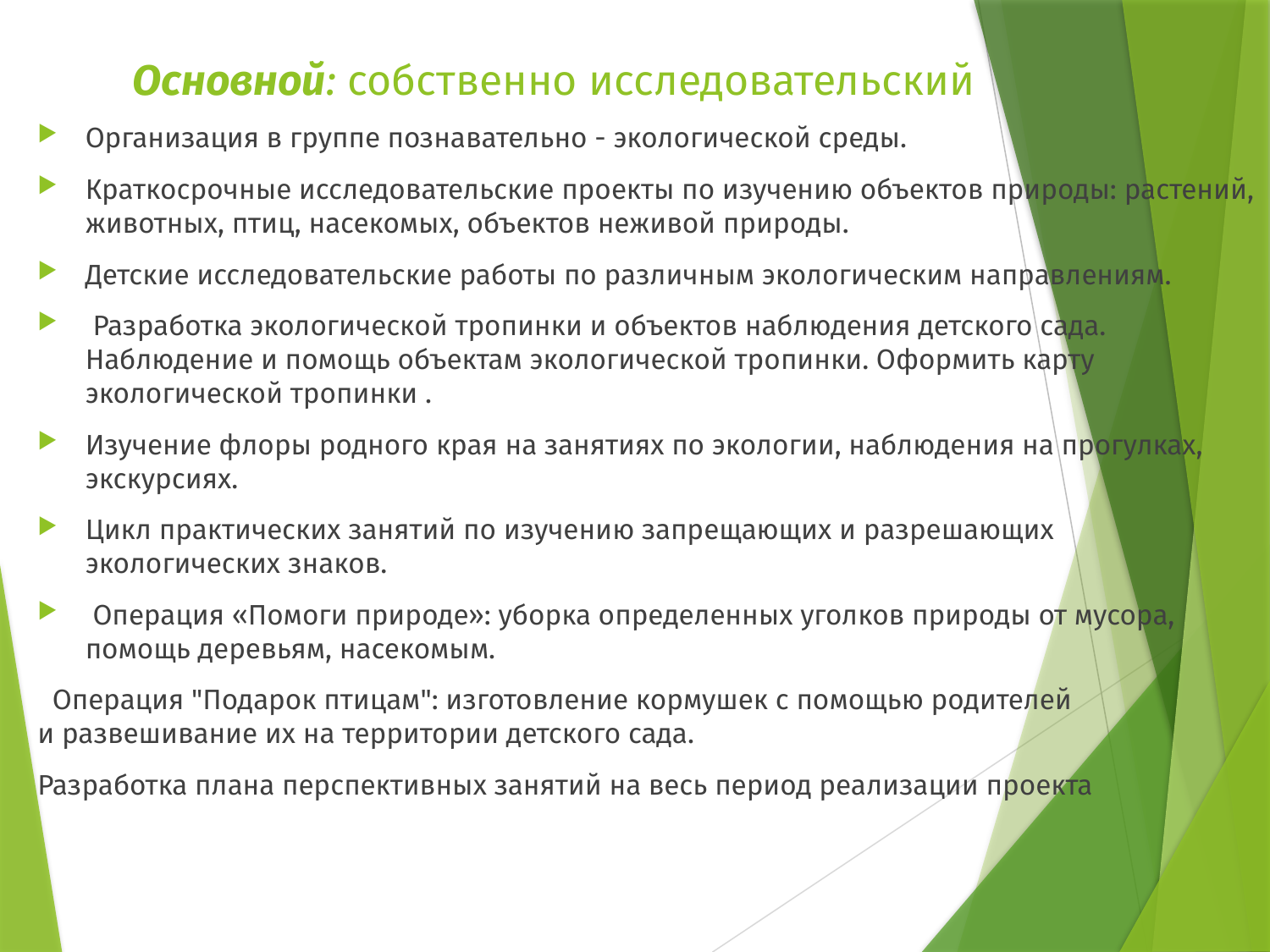

# Основной: собственно исследовательский
Организация в группе познавательно - экологической среды.
Краткосрочные исследовательские проекты по изучению объектов природы: растений, животных, птиц, насекомых, объектов неживой природы.
Детские исследовательские работы по различным экологическим направлениям.
 Разработка экологической тропинки и объектов наблюдения детского сада. Наблюдение и помощь объектам экологической тропинки. Оформить карту экологической тропинки .
Изучение флоры родного края на занятиях по экологии, наблюдения на прогулках, экскурсиях.
Цикл практических занятий по изучению запрещающих и разрешающих экологических знаков.
 Операция «Помоги природе»: уборка определенных уголков природы от мусора, помощь деревьям, насекомым.
  Операция "Подарок птицам": изготовление кормушек с помощью родителей и развешивание их на территории детского сада.
Разработка плана перспективных занятий на весь период реализации проекта